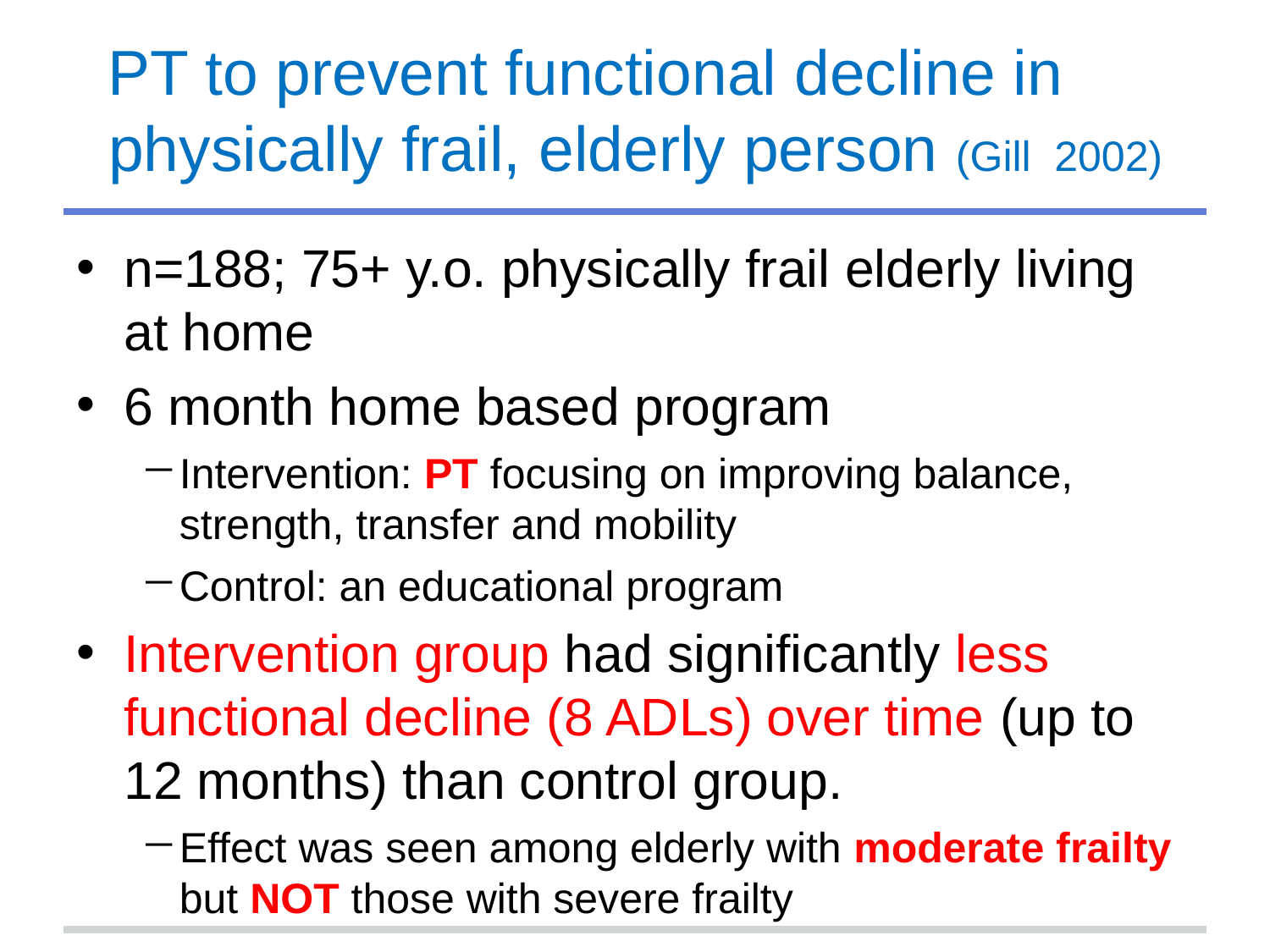

# PT to prevent functional decline in physically frail, elderly person (Gill  2002)
n=188; 75+ y.o. physically frail elderly living at home
6 month home based program
Intervention: PT focusing on improving balance, strength, transfer and mobility
Control: an educational program
Intervention group had significantly less functional decline (8 ADLs) over time (up to 12 months) than control group.
Effect was seen among elderly with moderate frailty but NOT those with severe frailty